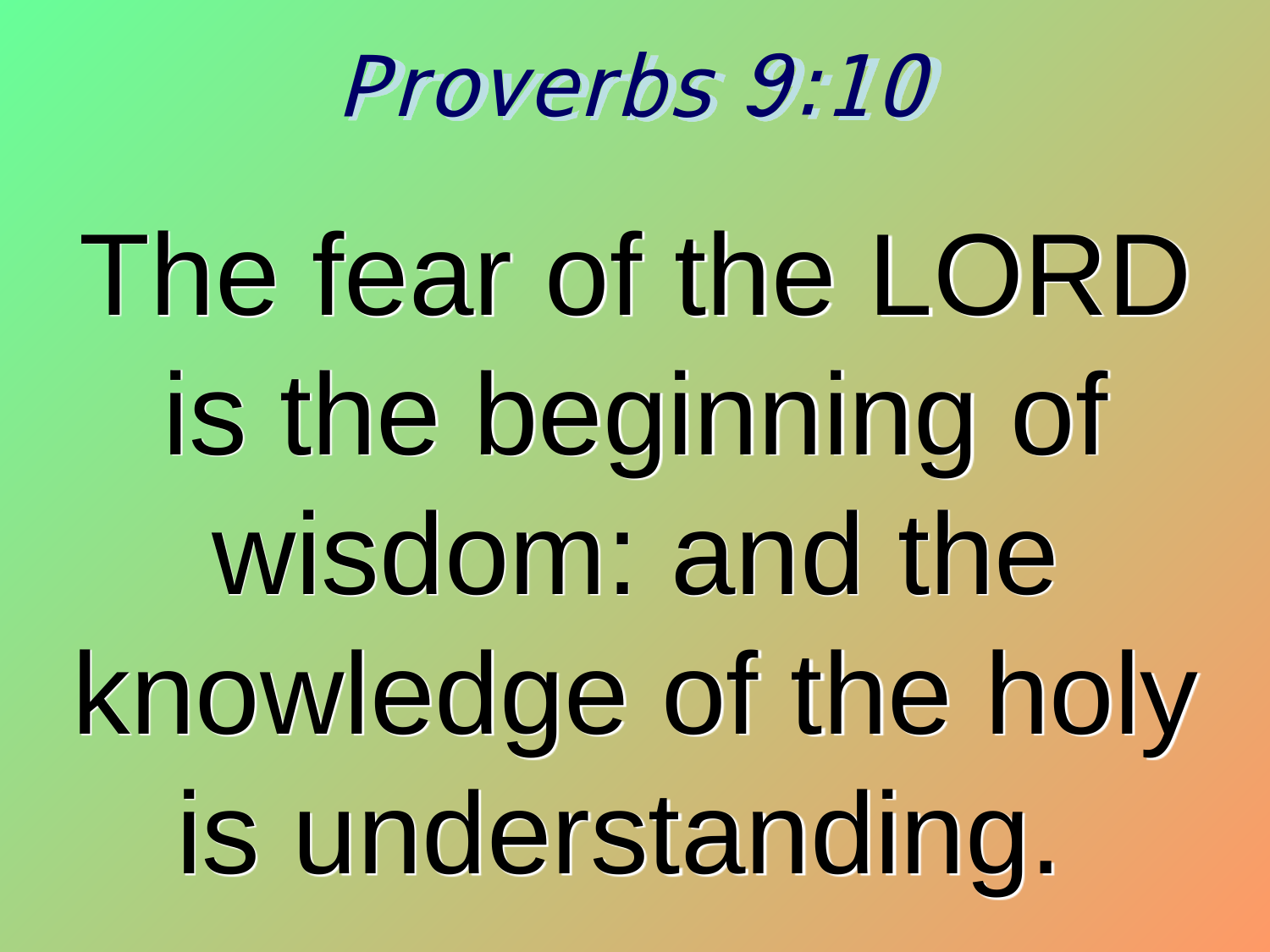

Proverbs 9:10
The fear of the LORD is the beginning of wisdom: and the knowledge of the holy is understanding.